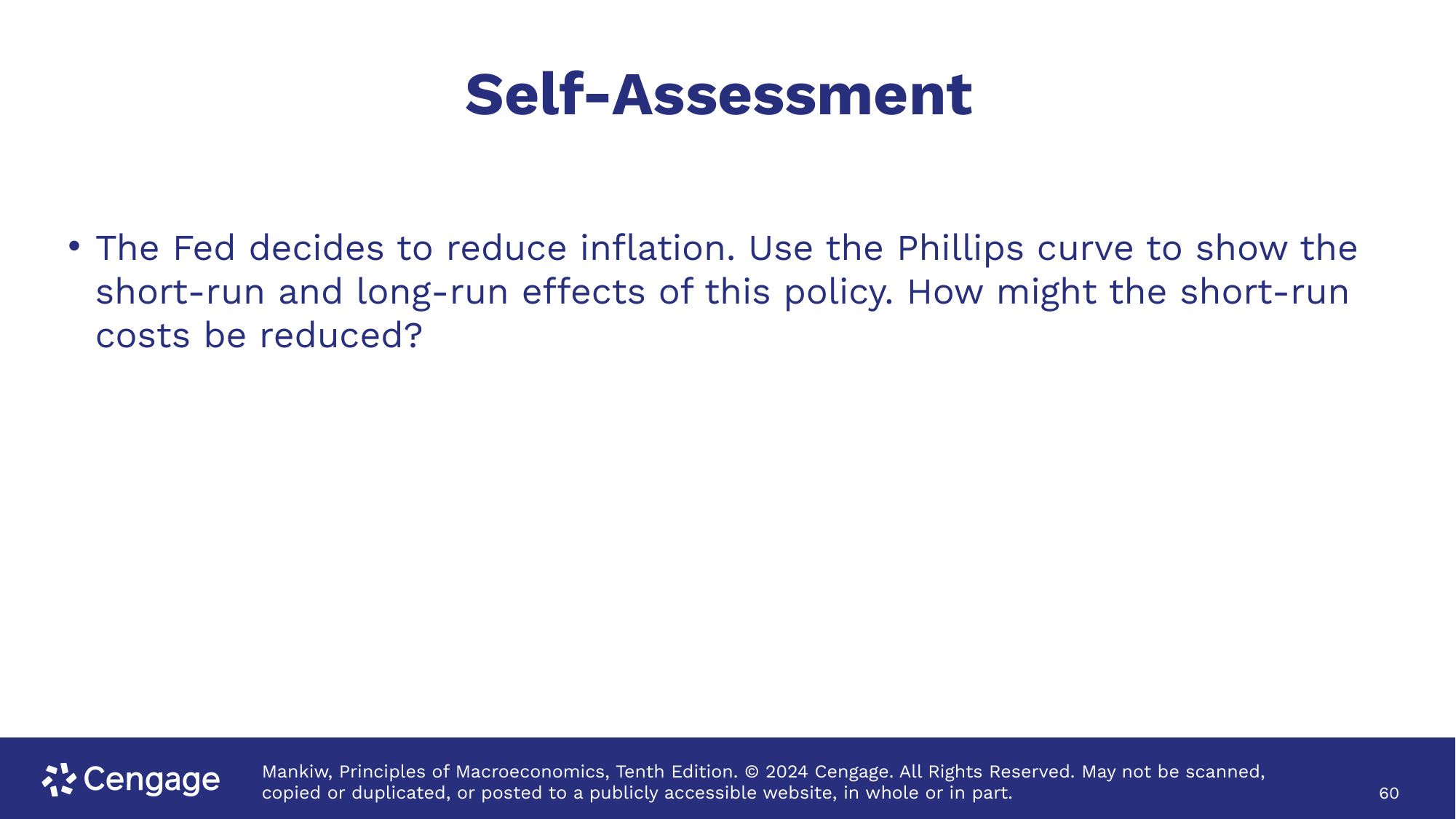

# Self-Assessment
The Fed decides to reduce inflation. Use the Phillips curve to show the short-run and long-run effects of this policy. How might the short-run costs be reduced?